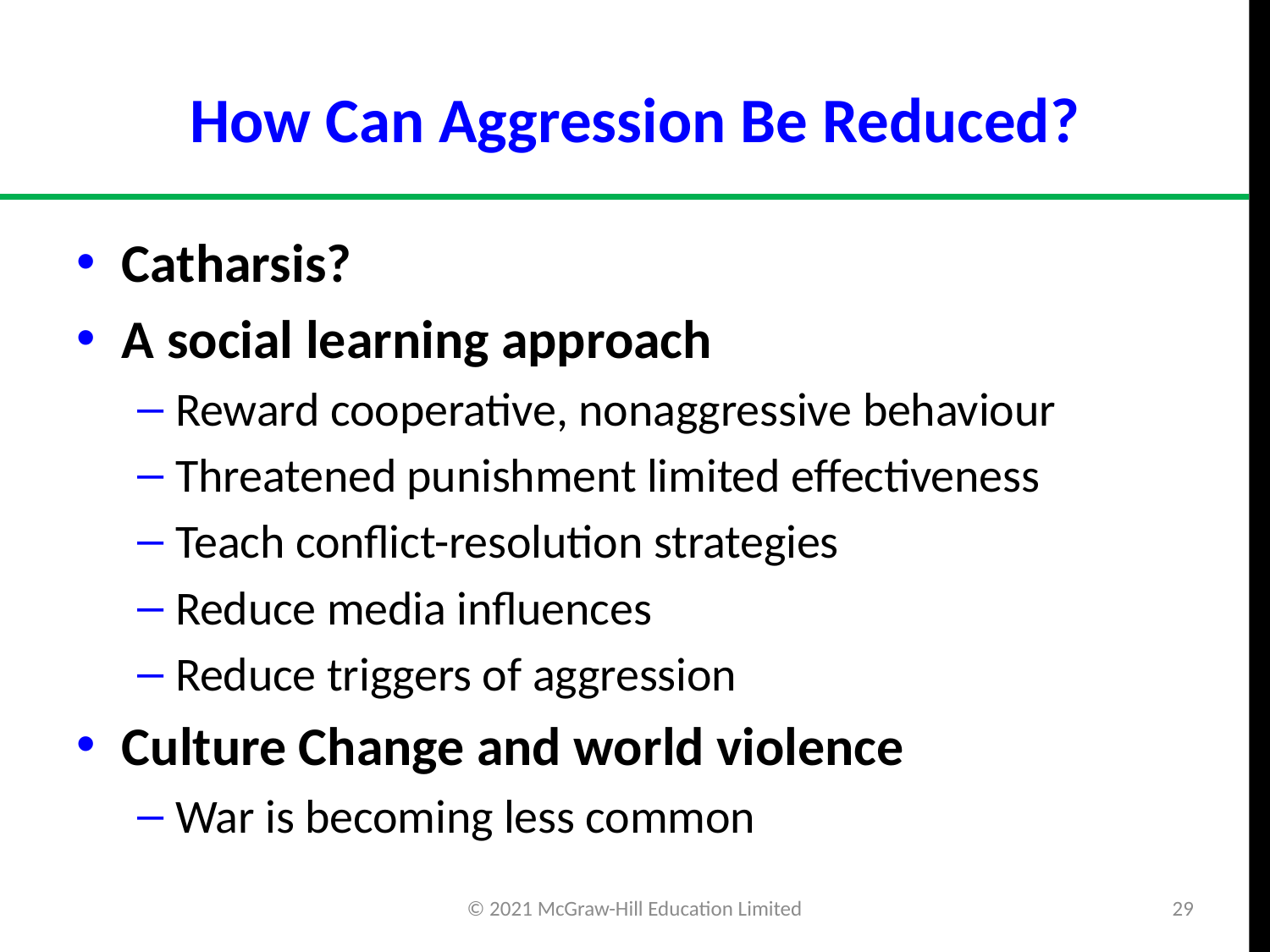

# How Can Aggression Be Reduced?
Catharsis?
A social learning approach
Reward cooperative, nonaggressive behaviour
Threatened punishment limited effectiveness
Teach conflict-resolution strategies
Reduce media influences
Reduce triggers of aggression
Culture Change and world violence
War is becoming less common

© 2021 McGraw-Hill Education Limited
29